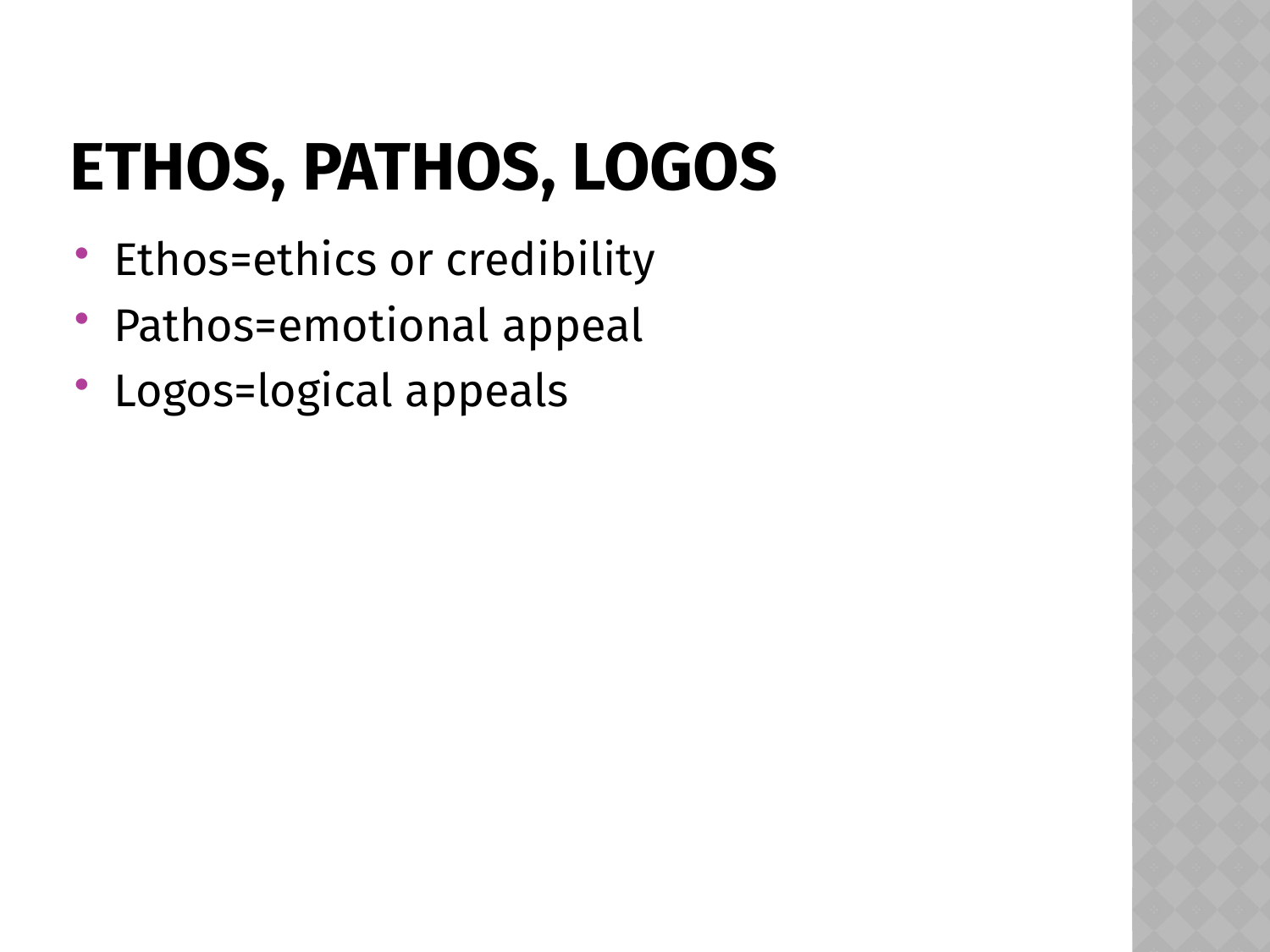

# Ethos, Pathos, Logos
Ethos=ethics or credibility
Pathos=emotional appeal
Logos=logical appeals